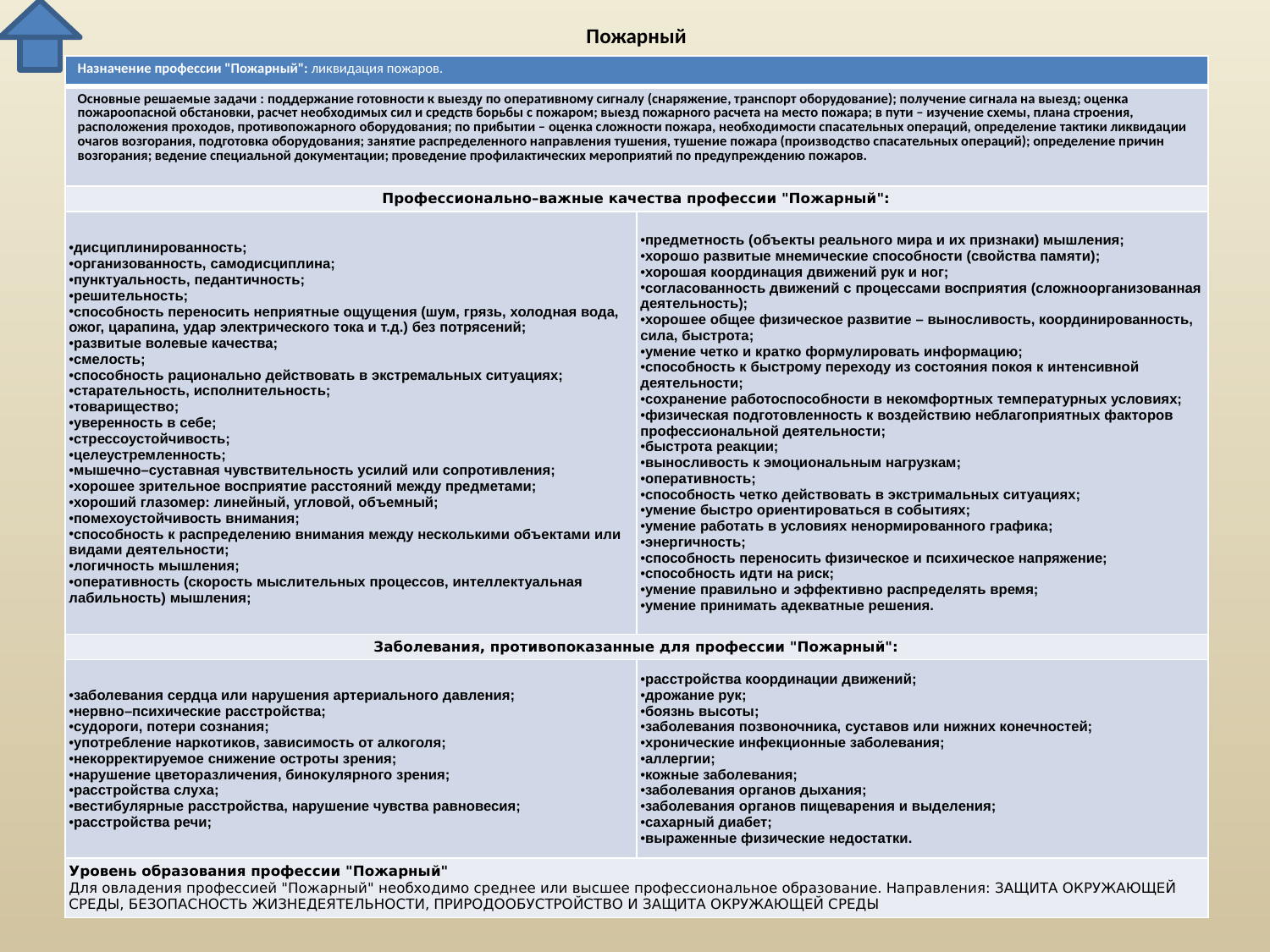

# Пожарный
| Назначение профессии "Пожарный": ликвидация пожаров. |  |
| --- | --- |
| Основные решаемые задачи : поддержание готовности к выезду по оперативному сигналу (снаряжение, транспорт оборудование); получение сигнала на выезд; оценка пожароопасной обстановки, расчет необходимых сил и средств борьбы с пожаром; выезд пожарного расчета на место пожара; в пути – изучение схемы, плана строения, расположения проходов, противопожарного оборудования; по прибытии – оценка сложности пожара, необходимости спасательных операций, определение тактики ликвидации очагов возгорания, подготовка оборудования; занятие распределенного направления тушения, тушение пожара (производство спасательных операций); определение причин возгорания; ведение специальной документации; проведение профилактических мероприятий по предупреждению пожаров. |  |
| Профессионально–важные качества профессии "Пожарный": |  |
| дисциплинированность; организованность, самодисциплина; пунктуальность, педантичность; решительность; способность переносить неприятные ощущения (шум, грязь, холодная вода, ожог, царапина, удар электрического тока и т.д.) без потрясений; развитые волевые качества; смелость; способность рационально действовать в экстремальных ситуациях; старательность, исполнительность; товарищество; уверенность в себе; стрессоустойчивость; целеустремленность; мышечно–суставная чувствительность усилий или сопротивления; хорошее зрительное восприятие расстояний между предметами; хороший глазомер: линейный, угловой, объемный; помехоустойчивость внимания; способность к распределению внимания между несколькими объектами или видами деятельности; логичность мышления; оперативность (скорость мыслительных процессов, интеллектуальная лабильность) мышления; | предметность (объекты реального мира и их признаки) мышления; хорошо развитые мнемические способности (свойства памяти); хорошая координация движений рук и ног; согласованность движений с процессами восприятия (сложноорганизованная деятельность); хорошее общее физическое развитие – выносливость, координированность, сила, быстрота; умение четко и кратко формулировать информацию; способность к быстрому переходу из состояния покоя к интенсивной деятельности; сохранение работоспособности в некомфортных температурных условиях; физическая подготовленность к воздействию неблагоприятных факторов профессиональной деятельности; быстрота реакции; выносливость к эмоциональным нагрузкам; оперативность; способность четко действовать в экстримальных ситуациях; умение быстро ориентироваться в событиях; умение работать в условиях ненормированного графика; энергичность; способность переносить физическое и психическое напряжение; способность идти на риск; умение правильно и эффективно распределять время; умение принимать адекватные решения. |
| Заболевания, противопоказанные для профессии "Пожарный": |  |
| заболевания сердца или нарушения артериального давления; нервно–психические расстройства; судороги, потери сознания; употребление наркотиков, зависимость от алкоголя; некорректируемое снижение остроты зрения; нарушение цветоразличения, бинокулярного зрения; расстройства слуха; вестибулярные расстройства, нарушение чувства равновесия; расстройства речи; | расстройства координации движений; дрожание рук; боязнь высоты; заболевания позвоночника, суставов или нижних конечностей; хронические инфекционные заболевания; аллергии; кожные заболевания; заболевания органов дыхания; заболевания органов пищеварения и выделения; сахарный диабет; выраженные физические недостатки. |
| Уровень образования профессии "Пожарный" Для овладения профессией "Пожарный" необходимо среднее или высшее профессиональное образование. Направления: ЗАЩИТА ОКРУЖАЮЩЕЙ СРЕДЫ, БЕЗОПАСНОСТЬ ЖИЗНЕДЕЯТЕЛЬНОСТИ, ПРИРОДООБУСТРОЙСТВО И ЗАЩИТА ОКРУЖАЮЩЕЙ СРЕДЫ |  |